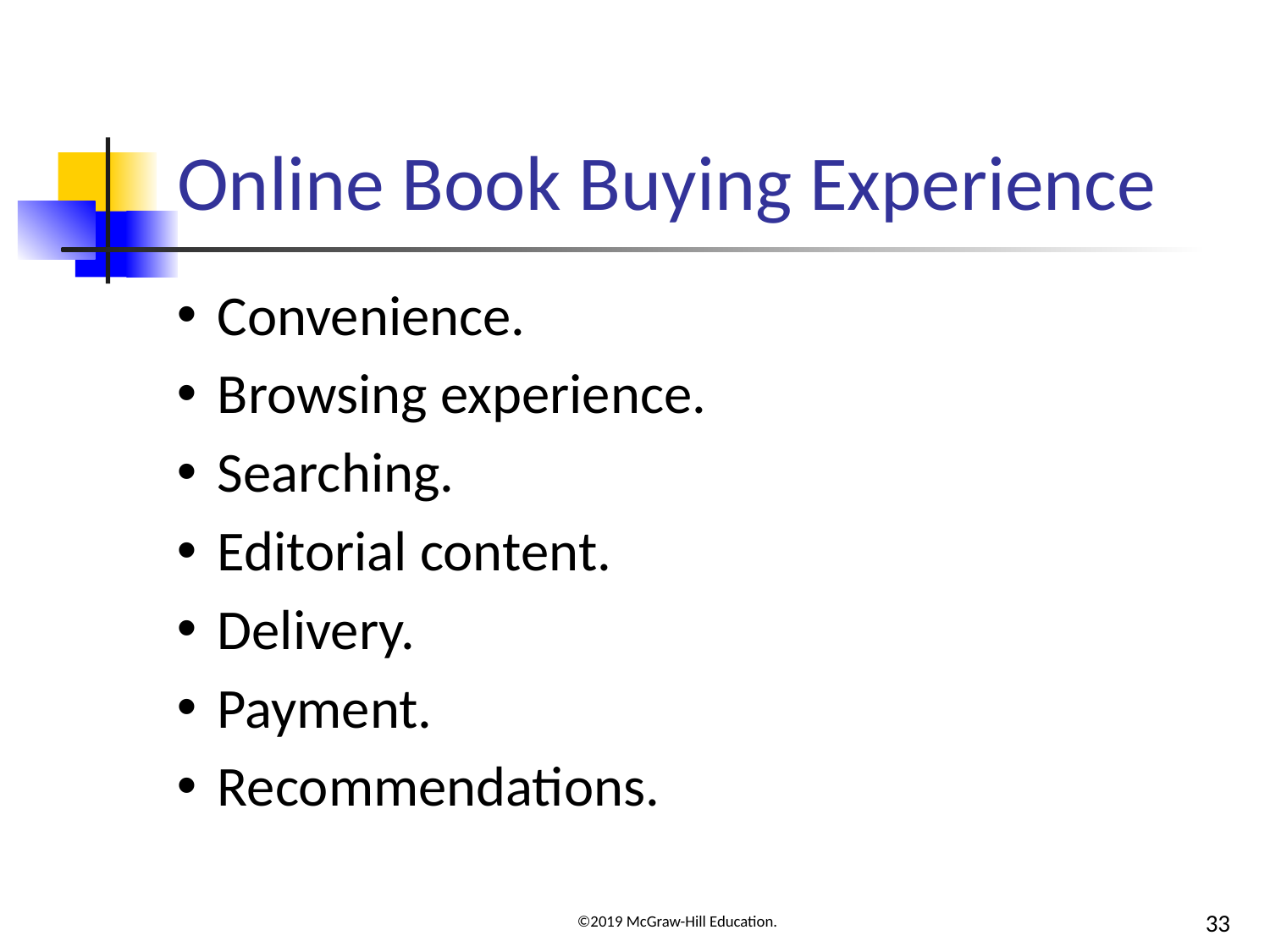

# Online Book Buying Experience
Convenience.
Browsing experience.
Searching.
Editorial content.
Delivery.
Payment.
Recommendations.